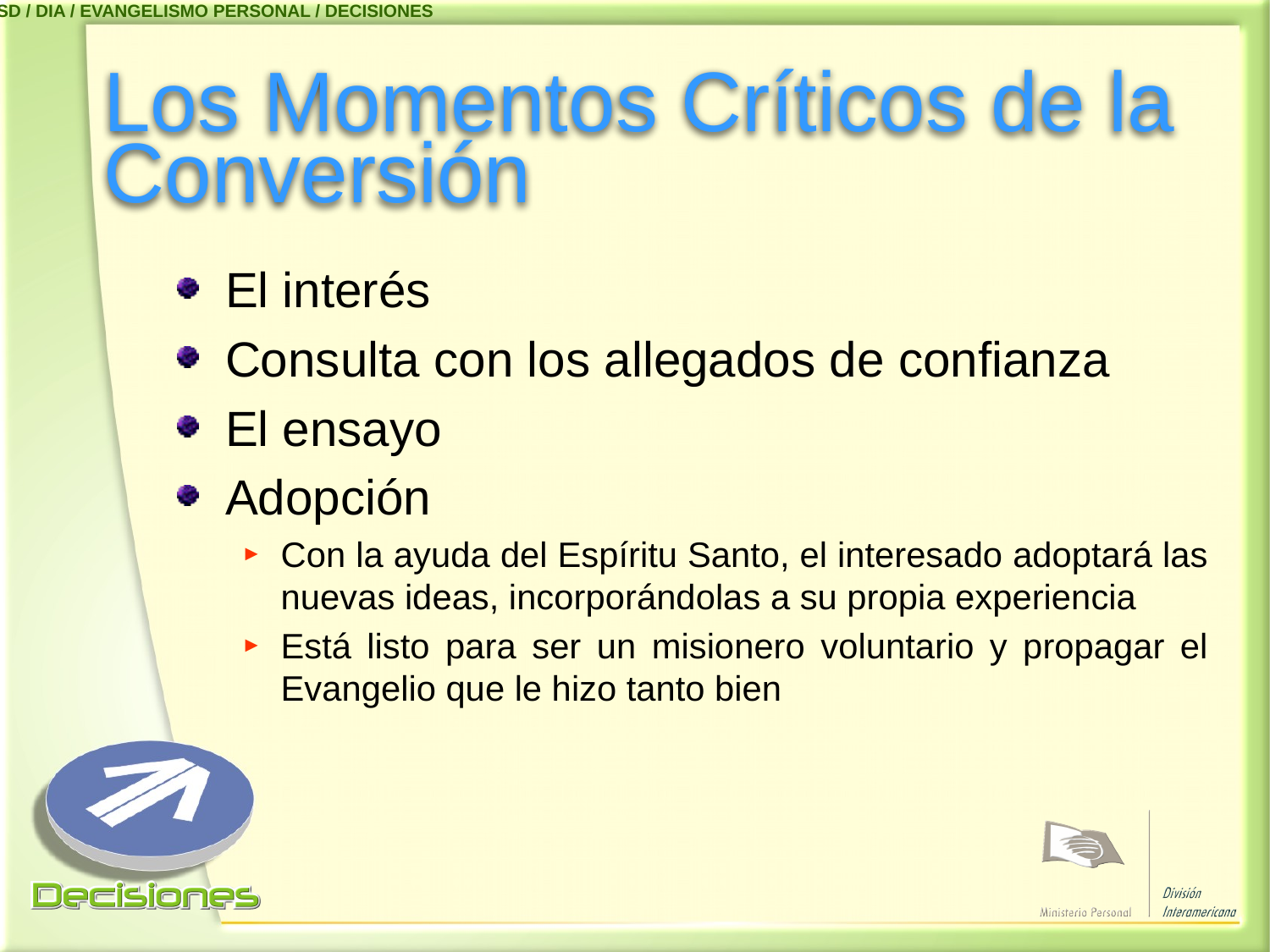

IASD / DIA / EVANGELISMO PERSONAL / DECISIONES
# Los Momentos Críticos de la Conversión
El interés
Consulta con los allegados de confianza
El ensayo
Adopción
Con la ayuda del Espíritu Santo, el interesado adoptará las nuevas ideas, incorporándolas a su propia experiencia
Está listo para ser un misionero voluntario y propagar el Evangelio que le hizo tanto bien